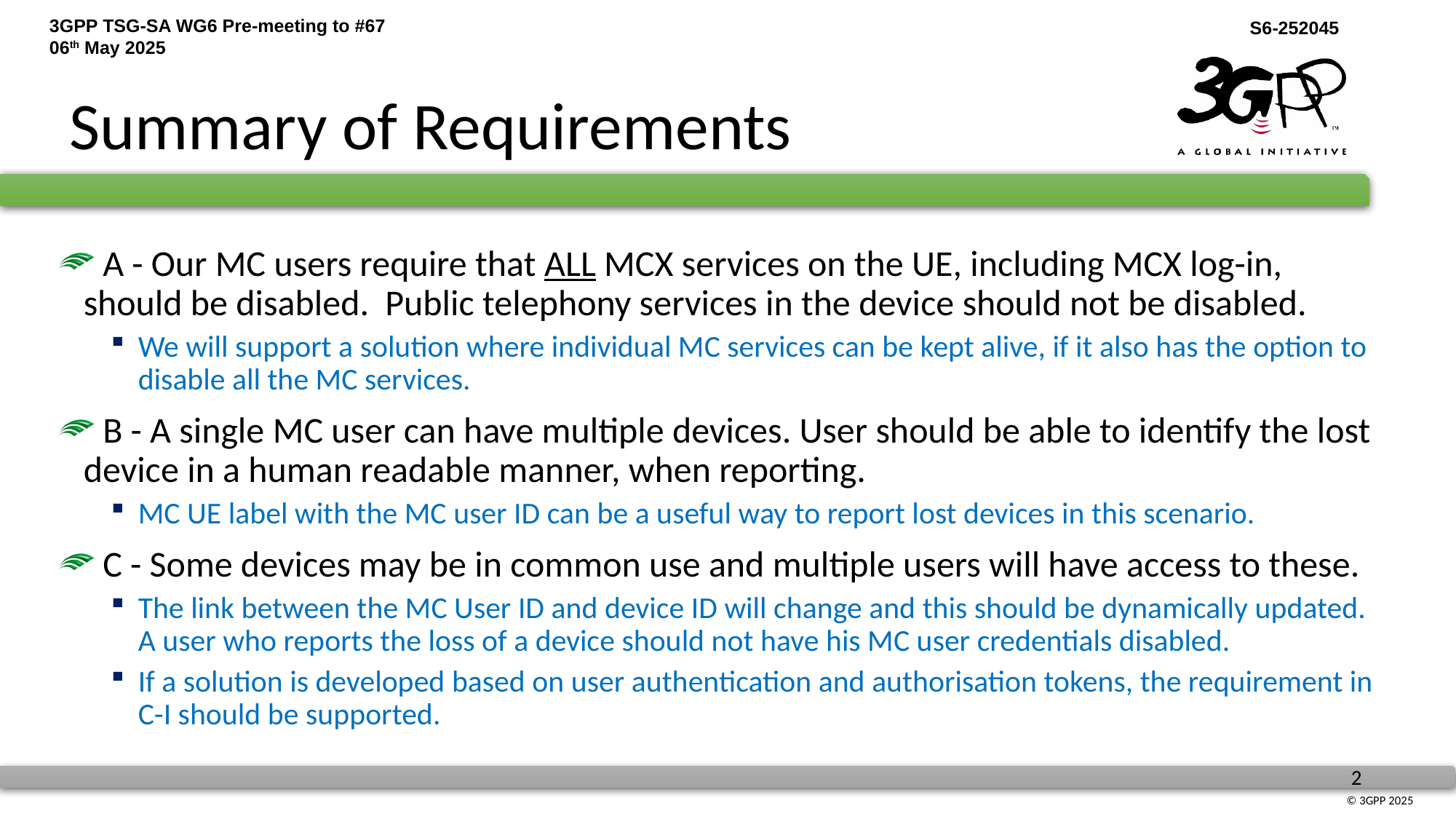

# Summary of Requirements
 A - Our MC users require that ALL MCX services on the UE, including MCX log-in, should be disabled.  Public telephony services in the device should not be disabled.
We will support a solution where individual MC services can be kept alive, if it also has the option to disable all the MC services.
 B - A single MC user can have multiple devices. User should be able to identify the lost device in a human readable manner, when reporting.
MC UE label with the MC user ID can be a useful way to report lost devices in this scenario.
 C - Some devices may be in common use and multiple users will have access to these.
The link between the MC User ID and device ID will change and this should be dynamically updated. A user who reports the loss of a device should not have his MC user credentials disabled.
If a solution is developed based on user authentication and authorisation tokens, the requirement in C-I should be supported.